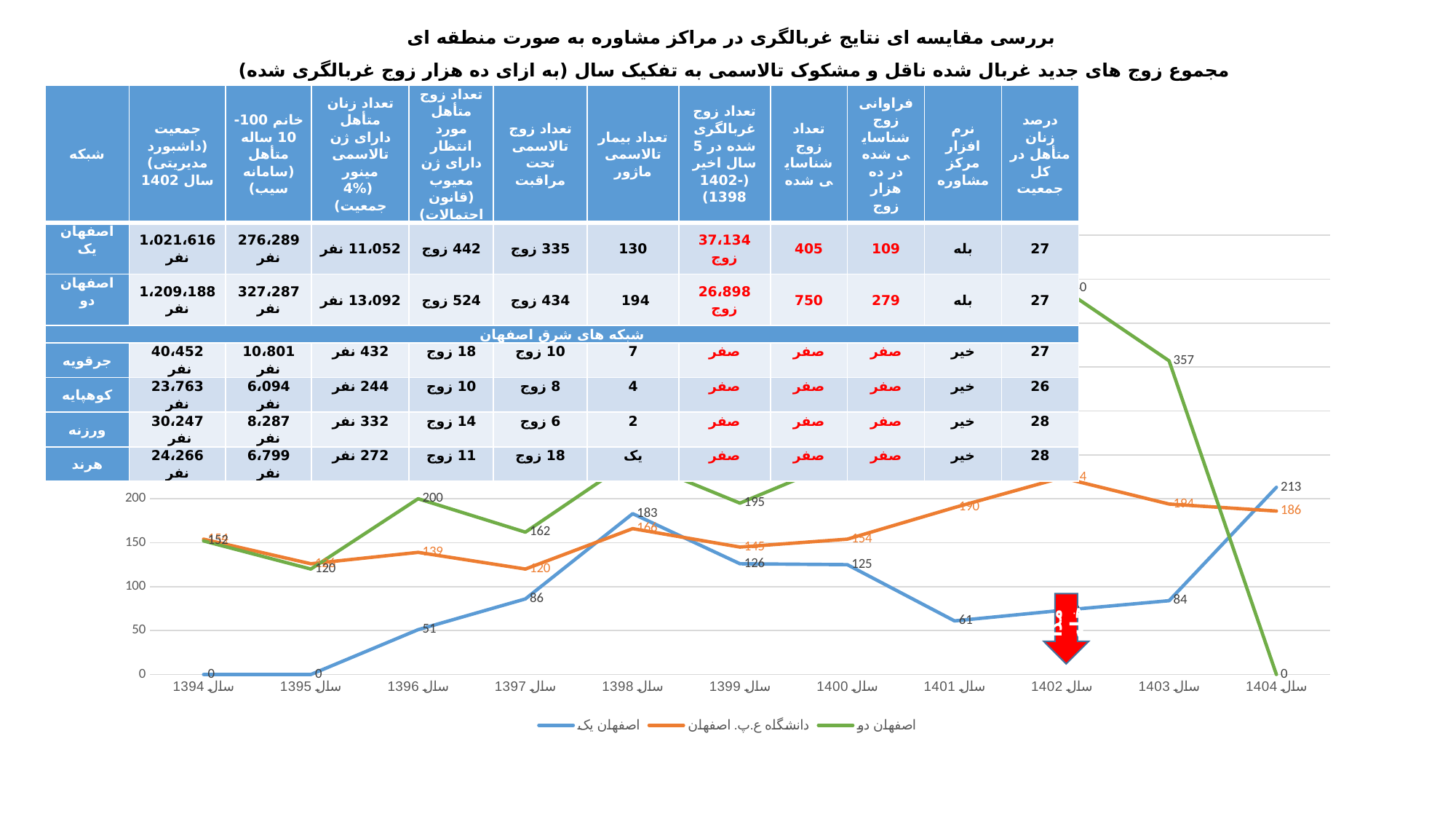

# بررسی مقایسه ای نتایج غربالگری در مراکز مشاوره به صورت منطقه ای مجموع زوج های جدید غربال شده ناقل و مشکوک تالاسمی به تفکیک سال (به ازای ده هزار زوج غربالگری شده)
| شبکه | جمعیت (داشبورد مدیریتی) سال 1402 | خانم 100-10 ساله متأهل (سامانه سیب) | تعداد زنان متأهل دارای ژن تالاسمی مینور (4% جمعیت) | تعداد زوج متأهل مورد انتظار دارای ژن معیوب (قانون احتمالات) | تعداد زوج تالاسمی تحت مراقبت | تعداد بیمار تالاسمی ماژور | تعداد زوج غربالگری شده در 5 سال اخیر (1402-1398) | تعداد زوج شناسایی شده | فراوانی زوج شناسایی شده در ده هزار زوج | نرم افزار مرکز مشاوره | درصد زنان متأهل در کل جمعیت |
| --- | --- | --- | --- | --- | --- | --- | --- | --- | --- | --- | --- |
| اصفهان یک | 1،021،616 نفر | 276،289 نفر | 11،052 نفر | 442 زوج | 335 زوج | 130 | 37،134 زوج | 405 | 109 | بله | 27 |
| اصفهان دو | 1،209،188 نفر | 327،287 نفر | 13،092 نفر | 524 زوج | 434 زوج | 194 | 26،898 زوج | 750 | 279 | بله | 27 |
| شبکه های شرق اصفهان |  |  |  |  |  |  |  |  |  |  |  |
| جرقویه | 40،452 نفر | 10،801 نفر | 432 نفر | 18 زوج | 10 زوج | 7 | صفر | صفر | صفر | خیر | 27 |
| کوهپایه | 23،763 نفر | 6،094 نفر | 244 نفر | 10 زوج | 8 زوج | 4 | صفر | صفر | صفر | خیر | 26 |
| ورزنه | 30،247 نفر | 8،287 نفر | 332 نفر | 14 زوج | 6 زوج | 2 | صفر | صفر | صفر | خیر | 28 |
| هرند | 24،266 نفر | 6،799 نفر | 272 نفر | 11 زوج | 18 زوج | یک | صفر | صفر | صفر | خیر | 28 |

### Chart

| Category | اصفهان یک | دانشگاه ع.پ. اصفهان | اصفهان دو |
|---|---|---|---|
| سال 1394 | 0.0 | 154.0 | 152.0 |
| سال 1395 | 0.0 | 126.0 | 120.0 |
| سال 1396 | 51.0 | 139.0 | 200.0 |
| سال 1397 | 86.0 | 120.0 | 162.0 |
| سال 1398 | 183.0 | 166.0 | 245.0 |
| سال 1399 | 126.0 | 145.0 | 195.0 |
| سال 1400 | 125.0 | 154.0 | 246.0 |
| سال 1401 | 61.0 | 190.0 | 291.0 |
| سال 1402 | 73.0 | 224.0 | 440.0 |
| سال 1403 | 84.0 | 194.0 | 357.0 |
| سال 1404 | 213.0 | 186.0 | 0.0 |